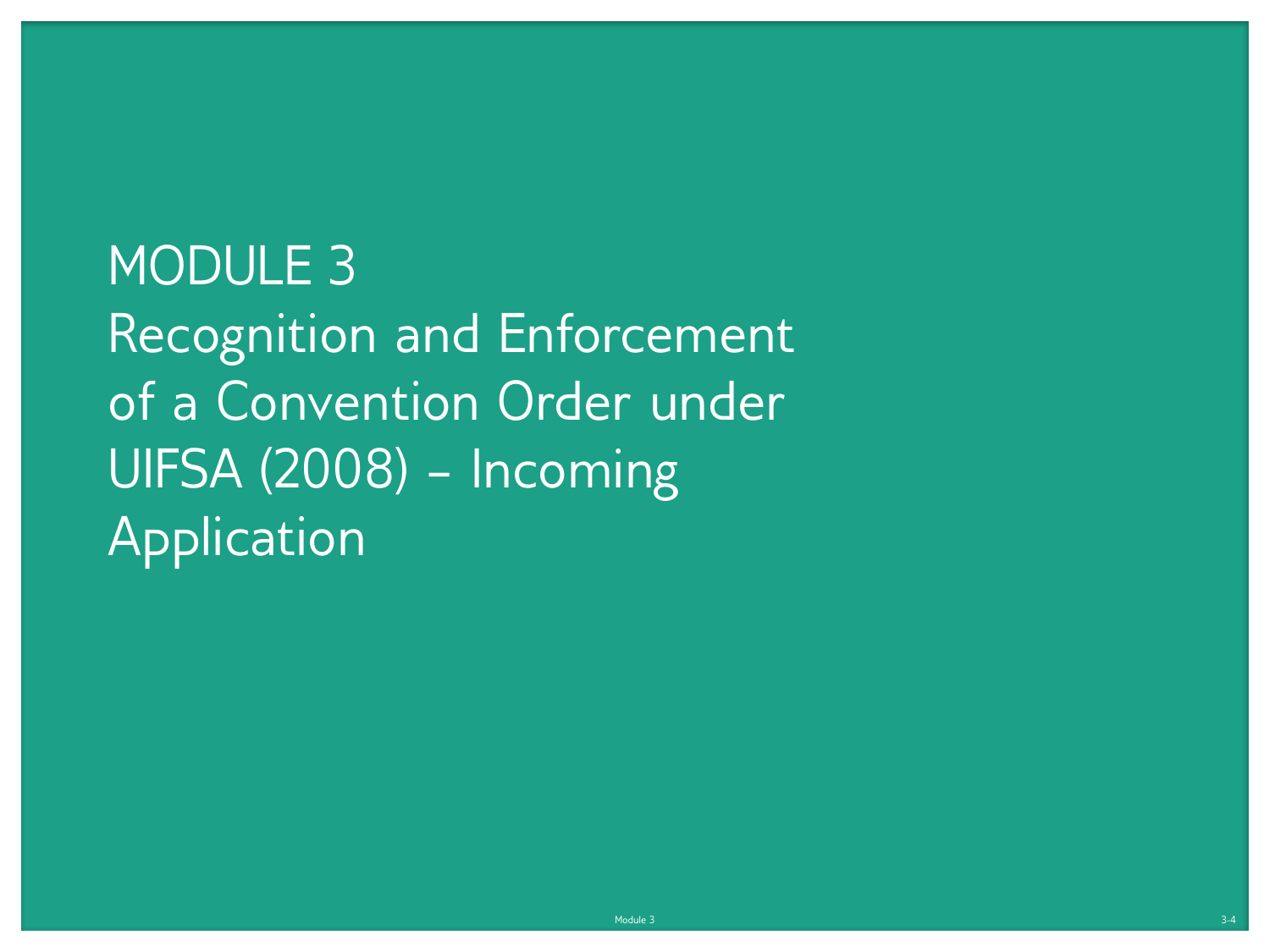

# MODULE 3 Recognition and Enforcement of a Convention Order under UIFSA (2008) – Incoming Application
Module 3
3-4